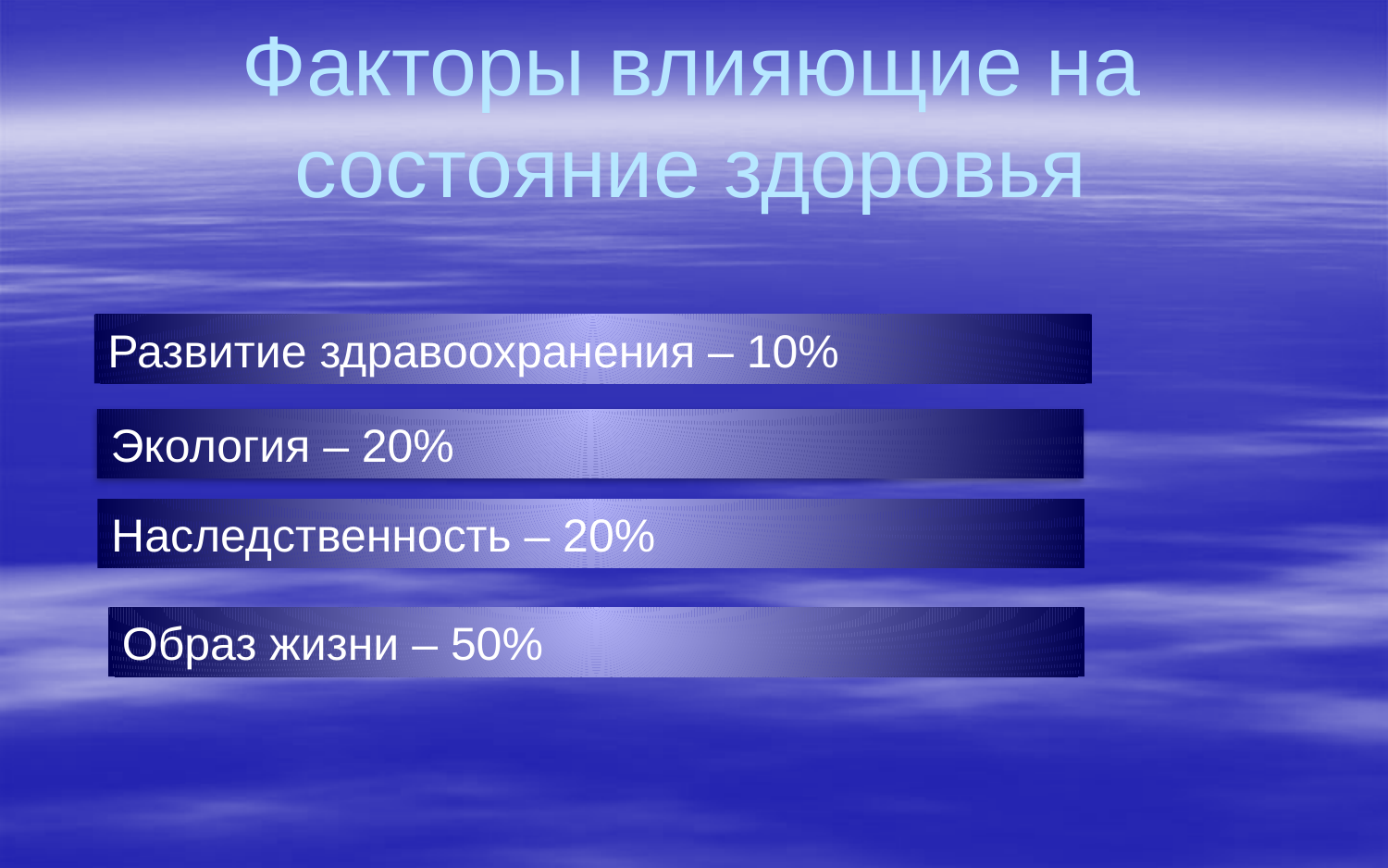

Факторы влияющие на состояние здоровья
Развитие здравоохранения – 10%
Экология – 20%
Наследственность – 20%
Образ жизни – 50%